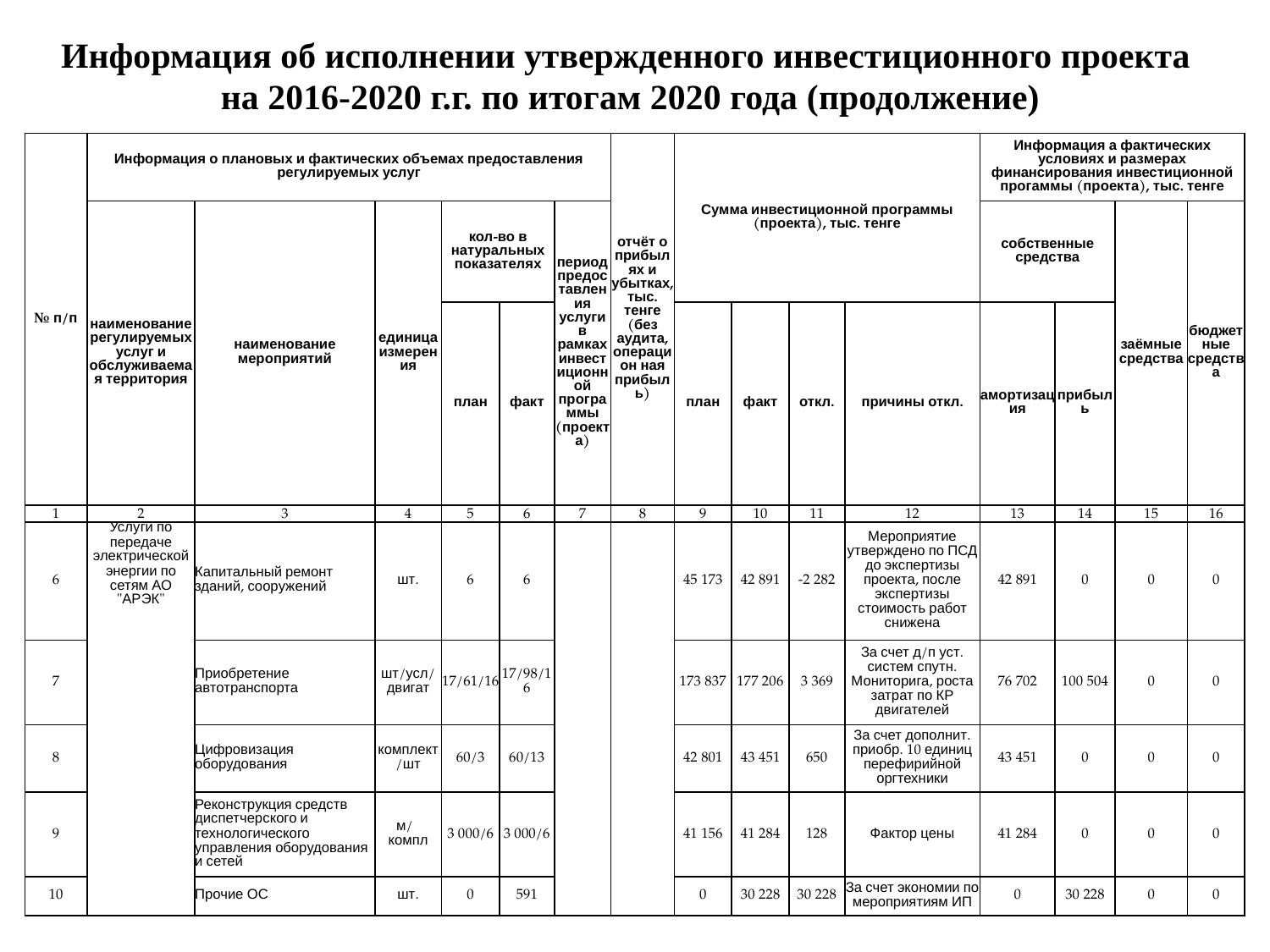

Информация об исполнении утвержденного инвестиционного проекта
на 2016-2020 г.г. по итогам 2020 года (продолжение)
| № п/п | Информация о плановых и фактических объемах предоставления регулируемых услуг |  |  |  |  |  | отчёт о прибылях и убытках, тыс. тенге (без аудита, операцион ная прибыль) | Сумма инвестиционной программы (проекта), тыс. тенге |  |  |  | Информация а фактических условиях и размерах финансирования инвестиционной прогаммы (проекта), тыс. тенге |  |  |  |
| --- | --- | --- | --- | --- | --- | --- | --- | --- | --- | --- | --- | --- | --- | --- | --- |
|  | наименование регулируемых услуг и обслуживаемая территория | наименование мероприятий | единица измерения | кол-во в натуральных показателях |  | период предоставления услуги в рамках инвестиционной программы (проекта) |  |  |  |  |  | собственные средства |  | заёмные средства | бюджетные средства |
|  |  |  |  | план | факт |  |  | план | факт | откл. | причины откл. | амортизация | прибыль |  |  |
| 1 | 2 | 3 | 4 | 5 | 6 | 7 | 8 | 9 | 10 | 11 | 12 | 13 | 14 | 15 | 16 |
| 6 | Услуги по передаче электрической энергии по сетям АО "АРЭК" | Капитальный ремонт зданий, сооружений | шт. | 6 | 6 |  |  | 45 173 | 42 891 | -2 282 | Мероприятие утверждено по ПСД до экспертизы проекта, после экспертизы стоимость работ снижена | 42 891 | 0 | 0 | 0 |
| 7 |  | Приобретение автотранспорта | шт/усл/ двигат | 17/61/16 | 17/98/16 |  |  | 173 837 | 177 206 | 3 369 | За счет д/п уст. систем спутн. Мониторига, роста затрат по КР двигателей | 76 702 | 100 504 | 0 | 0 |
| 8 |  | Цифровизация оборудования | комплект/шт | 60/3 | 60/13 |  |  | 42 801 | 43 451 | 650 | За счет дополнит. приобр. 10 единиц перефирийной оргтехники | 43 451 | 0 | 0 | 0 |
| 9 |  | Реконструкция средств диспетчерского и технологического управления оборудования и сетей | м/ компл | 3 000/6 | 3 000/6 |  |  | 41 156 | 41 284 | 128 | Фактор цены | 41 284 | 0 | 0 | 0 |
| 10 |  | Прочие ОС | шт. | 0 | 591 |  |  | 0 | 30 228 | 30 228 | За счет экономии по мероприятиям ИП | 0 | 30 228 | 0 | 0 |